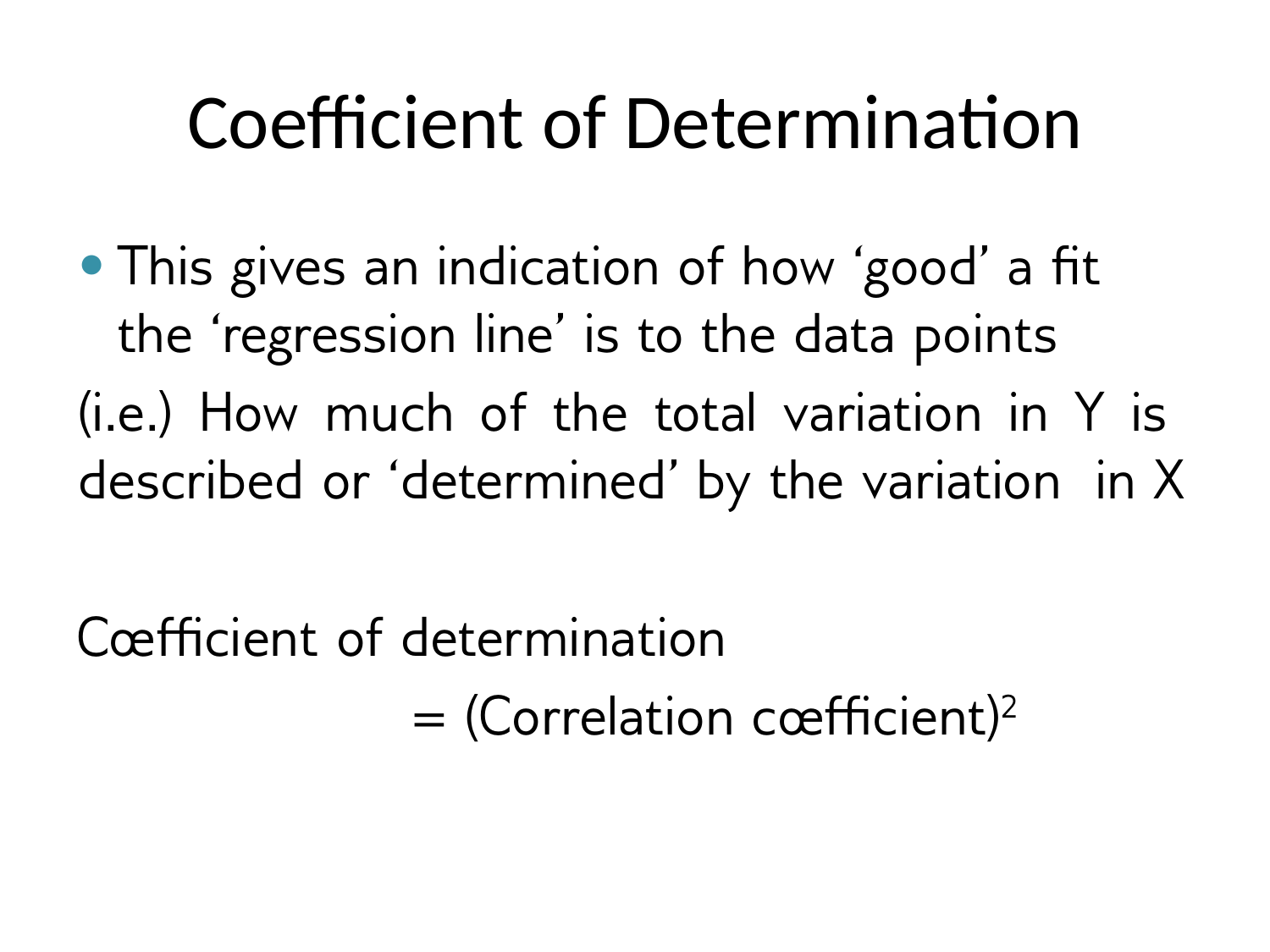

# Coefficient of Determination
This gives an indication of how ‘good’ a fit  the ‘regression line’ is to the data points
(i.e.) How much of the total variation in Y is  described or ‘determined’ by the variation  in X

Coefficient of determination
= (Correlation coefficient)2